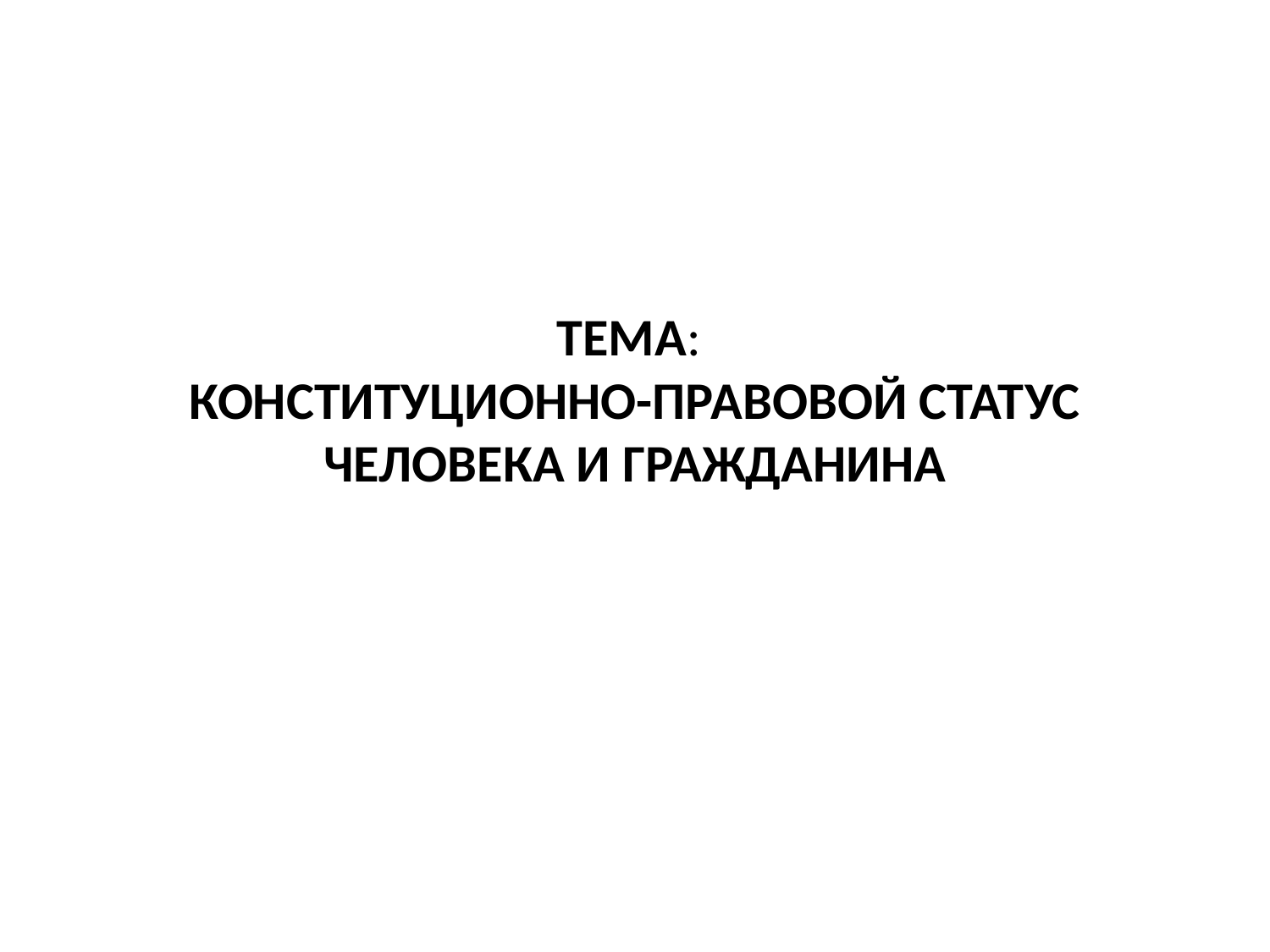

# ТЕМА: КОНСТИТУЦИОННО-ПРАВОВОЙ СТАТУС ЧЕЛОВЕКА И ГРАЖДАНИНА